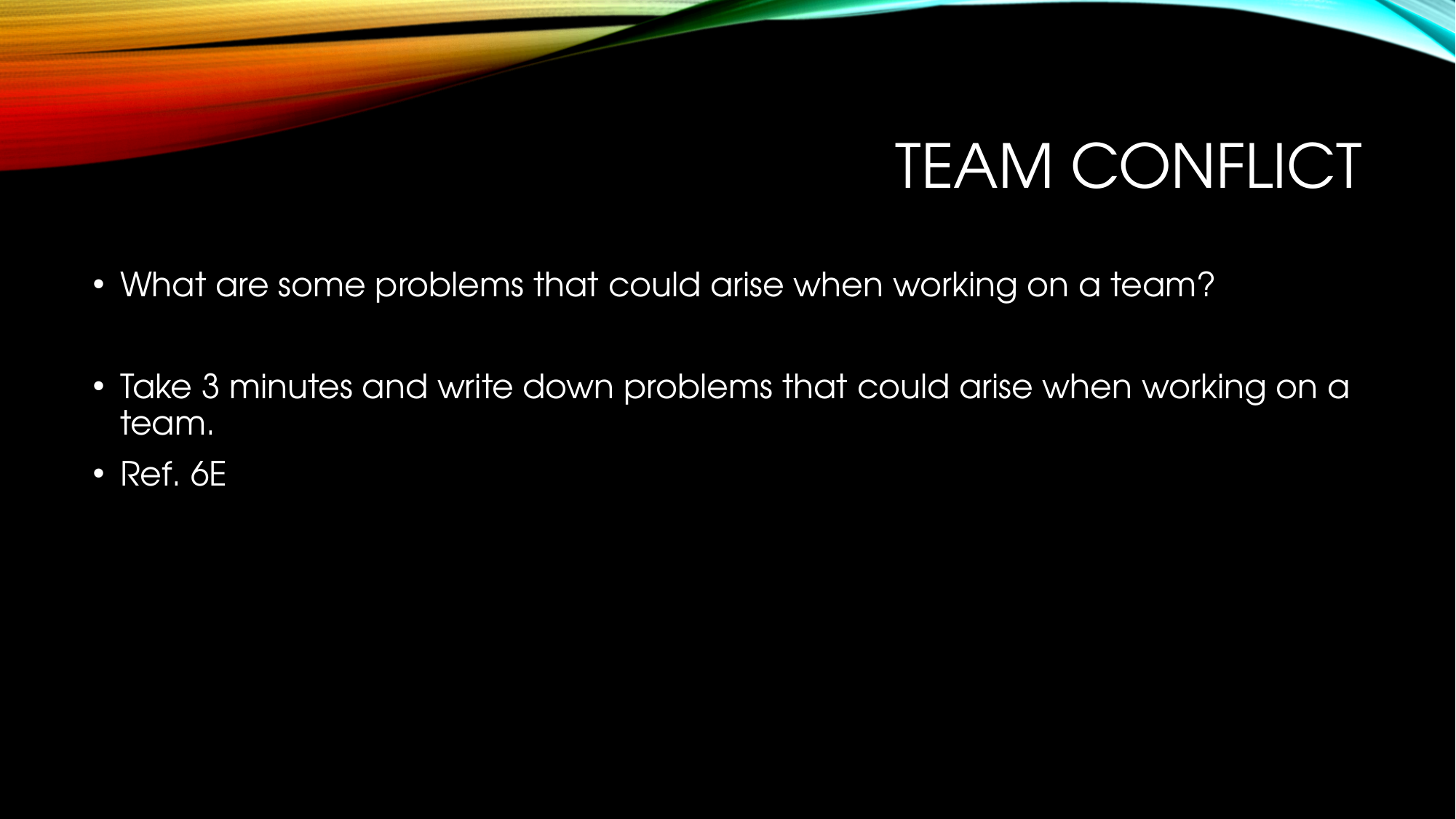

# Team conflict
What are some problems that could arise when working on a team?

Take 3 minutes and write down problems that could arise when working on a team.
Ref. 6E